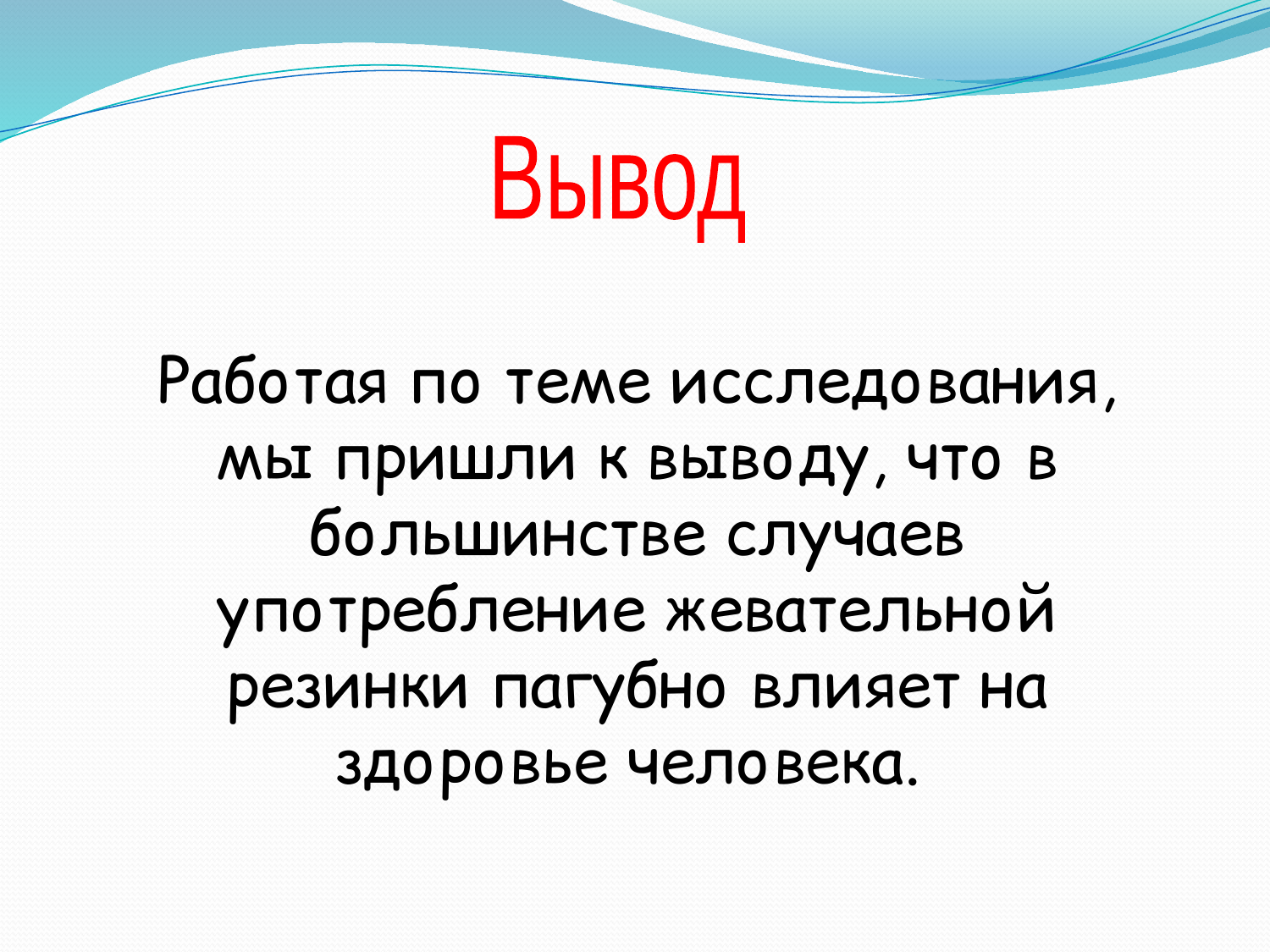

Вывод
Работая по теме исследования, мы пришли к выводу, что в большинстве случаев употребление жевательной резинки пагубно влияет на здоровье человека.